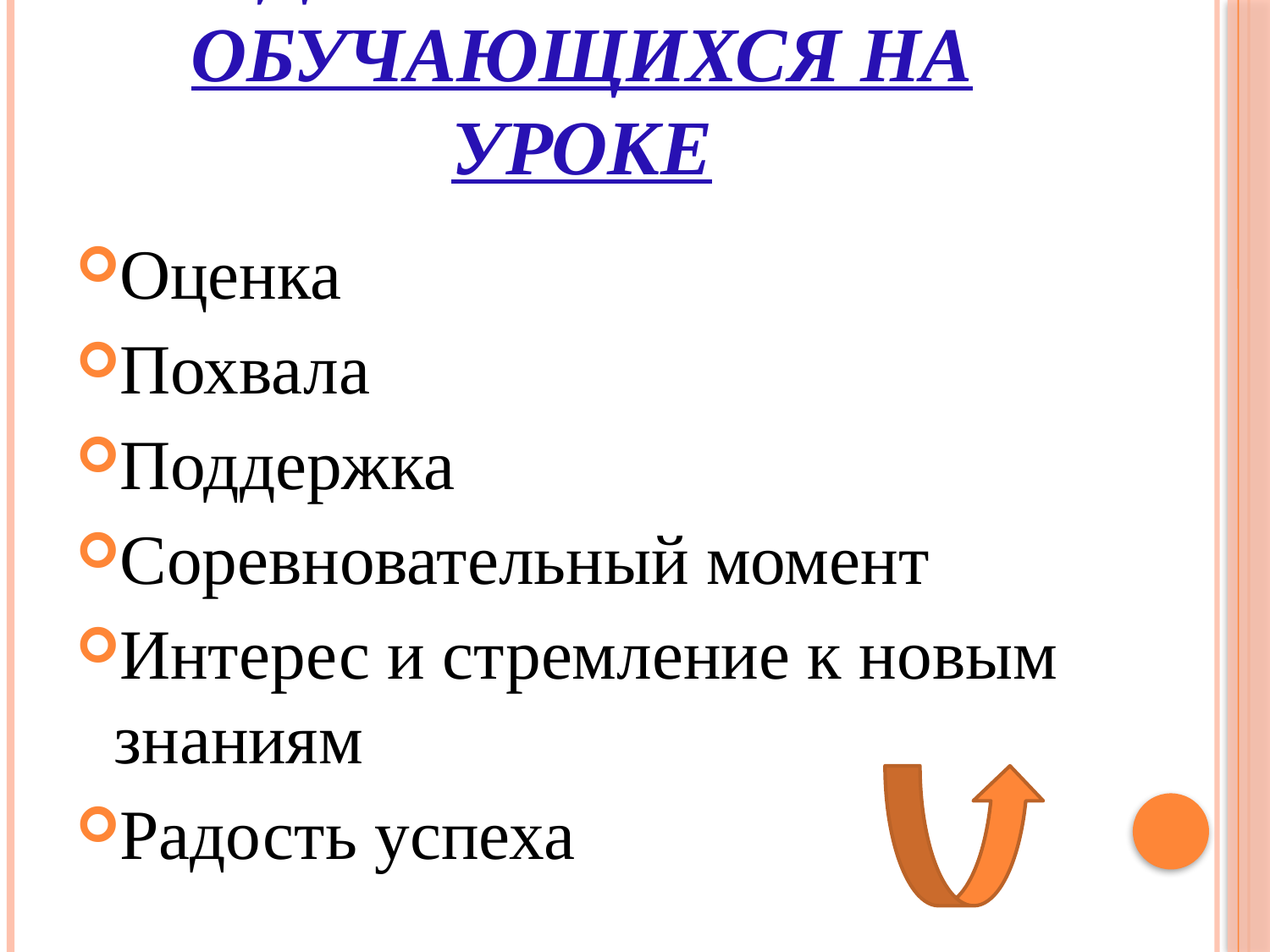

# Мотивация деятельности обучающихся на уроке
Оценка
Похвала
Поддержка
Соревновательный момент
Интерес и стремление к новым знаниям
Радость успеха